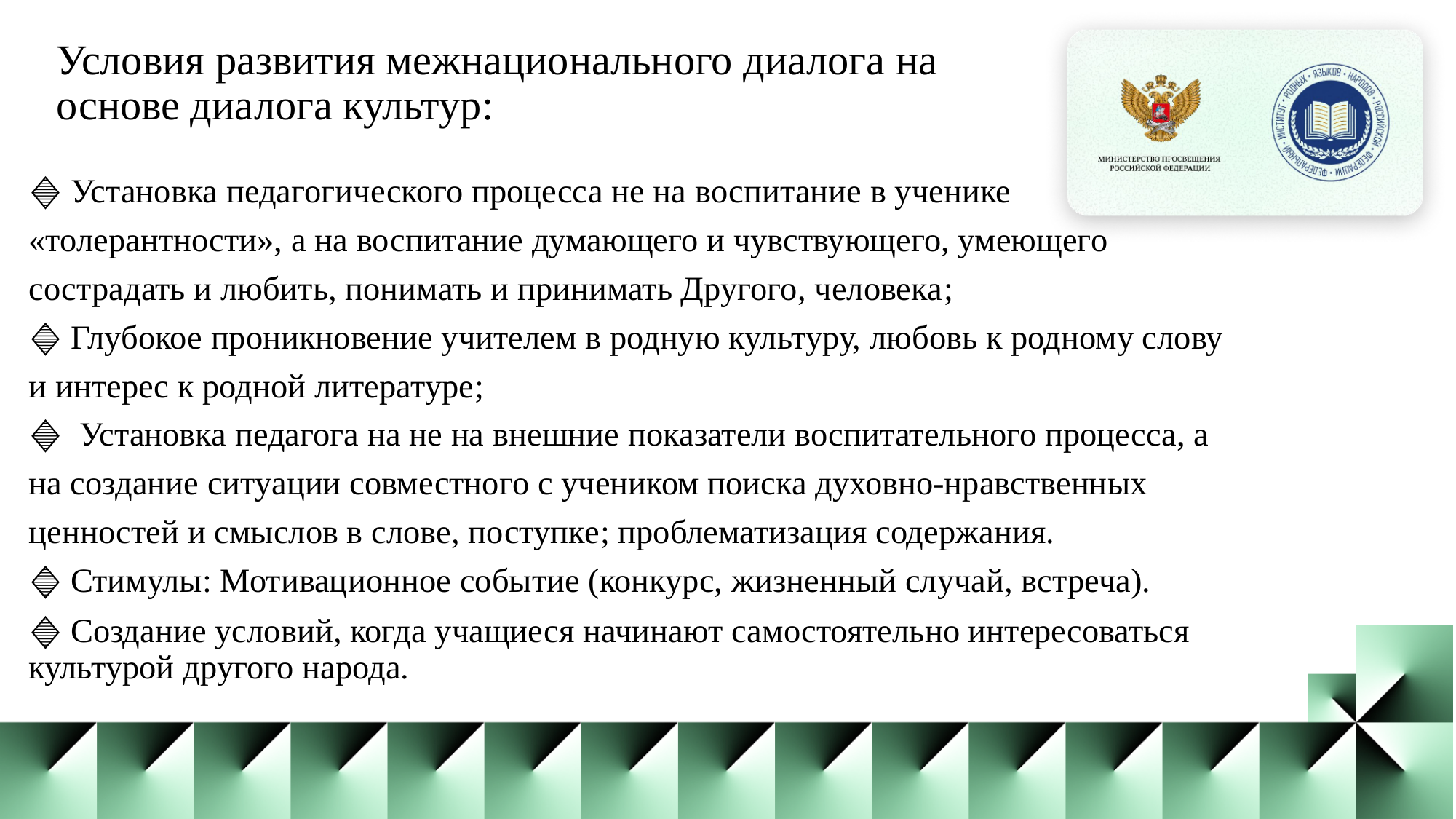

Условия развития межнационального диалога на основе диалога культур:
🔷 Установка педагогического процесса не на воспитание в ученике
«толерантности», а на воспитание думающего и чувствующего, умеющего сострадать и любить, понимать и принимать Другого, человека;
🔷 Глубокое проникновение учителем в родную культуру, любовь к родному слову и интерес к родной литературе;
🔷  Установка педагога на не на внешние показатели воспитательного процесса, а на создание ситуации совместного с учеником поиска духовно-нравственных ценностей и смыслов в слове, поступке; проблематизация содержания.
🔷 Стимулы: Мотивационное событие (конкурс, жизненный случай, встреча).
🔷 Создание условий, когда учащиеся начинают самостоятельно интересоваться культурой другого народа.